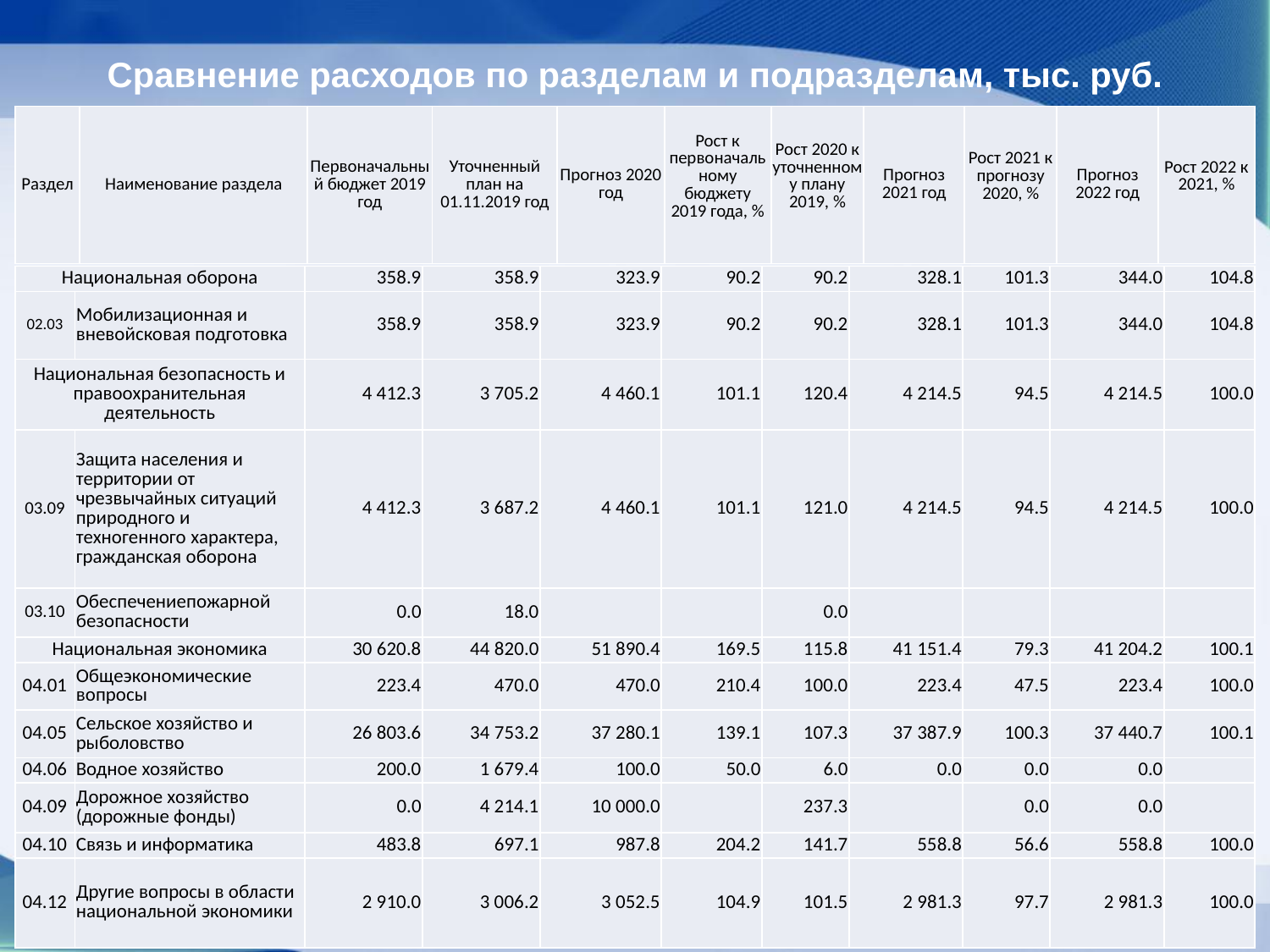

Сравнение расходов по разделам и подразделам, тыс. руб.
| Раздел | Наименование раздела | Первоначальный бюджет 2019 год | Уточненный план на 01.11.2019 год | Прогноз 2020 год | Рост к первоначальному бюджету 2019 года, % | Рост 2020 к уточненному плану 2019, % | Прогноз 2021 год | Рост 2021 к прогнозу 2020, % | Прогноз 2022 год | Рост 2022 к 2021, % |
| --- | --- | --- | --- | --- | --- | --- | --- | --- | --- | --- |
| Национальная оборона |  | 358.9 | 358.9 | 323.9 | 90.2 | 90.2 | 328.1 | 101.3 | 344.0 | 104.8 |
| --- | --- | --- | --- | --- | --- | --- | --- | --- | --- | --- |
| 02.03 | Мобилизационная и вневойсковая подготовка | 358.9 | 358.9 | 323.9 | 90.2 | 90.2 | 328.1 | 101.3 | 344.0 | 104.8 |
| Национальная безопасность и правоохранительная деятельность |  | 4 412.3 | 3 705.2 | 4 460.1 | 101.1 | 120.4 | 4 214.5 | 94.5 | 4 214.5 | 100.0 |
| 03.09 | Защита населения и территории от чрезвычайных ситуаций природного и техногенного характера, гражданская оборона | 4 412.3 | 3 687.2 | 4 460.1 | 101.1 | 121.0 | 4 214.5 | 94.5 | 4 214.5 | 100.0 |
| 03.10 | Обеспечениепожарной безопасности | 0.0 | 18.0 |  |  | 0.0 |  |  |  |  |
| Национальная экономика |  | 30 620.8 | 44 820.0 | 51 890.4 | 169.5 | 115.8 | 41 151.4 | 79.3 | 41 204.2 | 100.1 |
| 04.01 | Общеэкономические вопросы | 223.4 | 470.0 | 470.0 | 210.4 | 100.0 | 223.4 | 47.5 | 223.4 | 100.0 |
| 04.05 | Сельское хозяйство и рыболовство | 26 803.6 | 34 753.2 | 37 280.1 | 139.1 | 107.3 | 37 387.9 | 100.3 | 37 440.7 | 100.1 |
| 04.06 | Водное хозяйство | 200.0 | 1 679.4 | 100.0 | 50.0 | 6.0 | 0.0 | 0.0 | 0.0 |  |
| 04.09 | Дорожное хозяйство (дорожные фонды) | 0.0 | 4 214.1 | 10 000.0 |  | 237.3 |  | 0.0 | 0.0 |  |
| 04.10 | Связь и информатика | 483.8 | 697.1 | 987.8 | 204.2 | 141.7 | 558.8 | 56.6 | 558.8 | 100.0 |
| 04.12 | Другие вопросы в области национальной экономики | 2 910.0 | 3 006.2 | 3 052.5 | 104.9 | 101.5 | 2 981.3 | 97.7 | 2 981.3 | 100.0 |